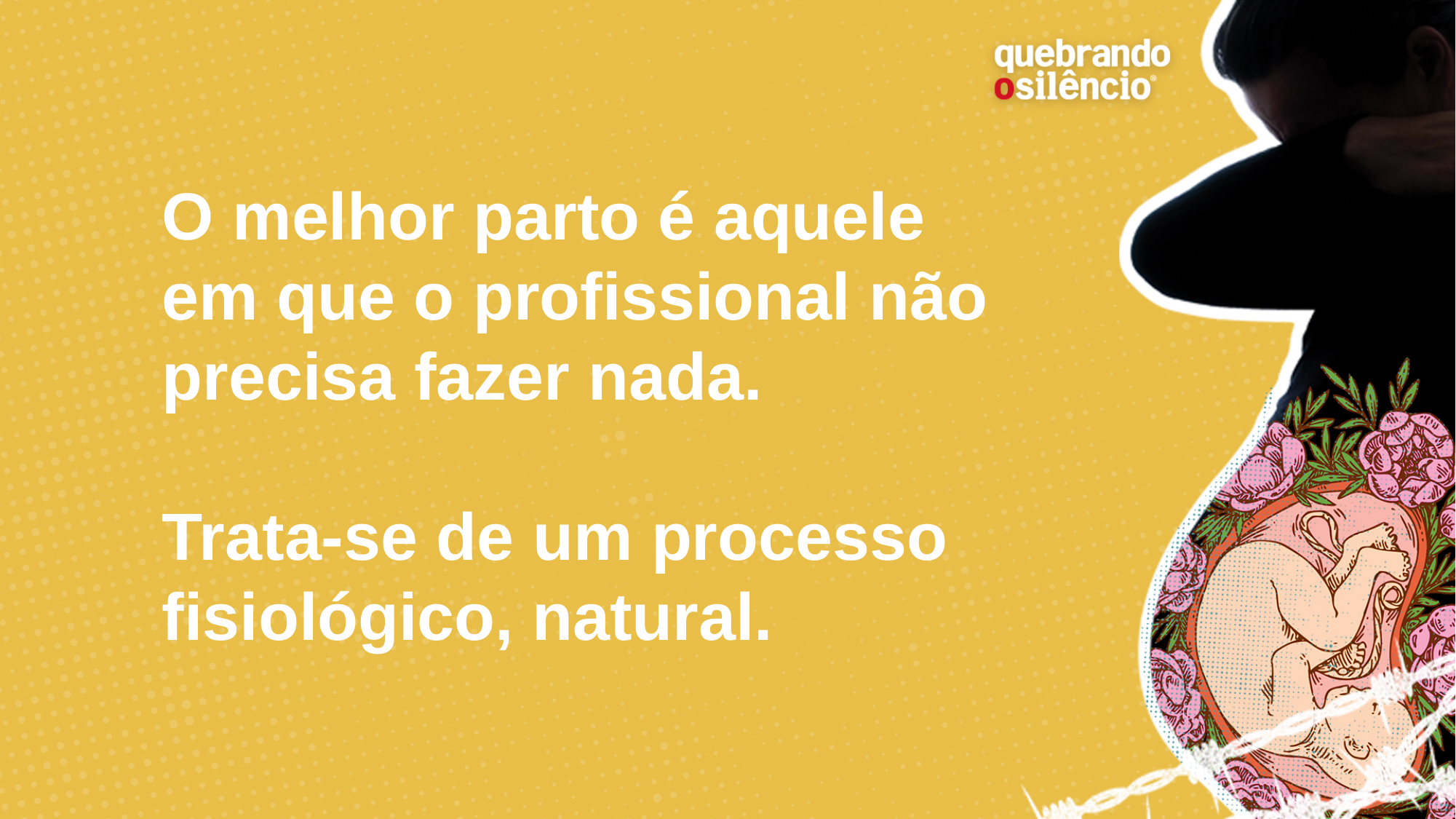

# O melhor parto é aquele em que o profissional não precisa fazer nada. Trata-se de um processo fisiológico, natural.